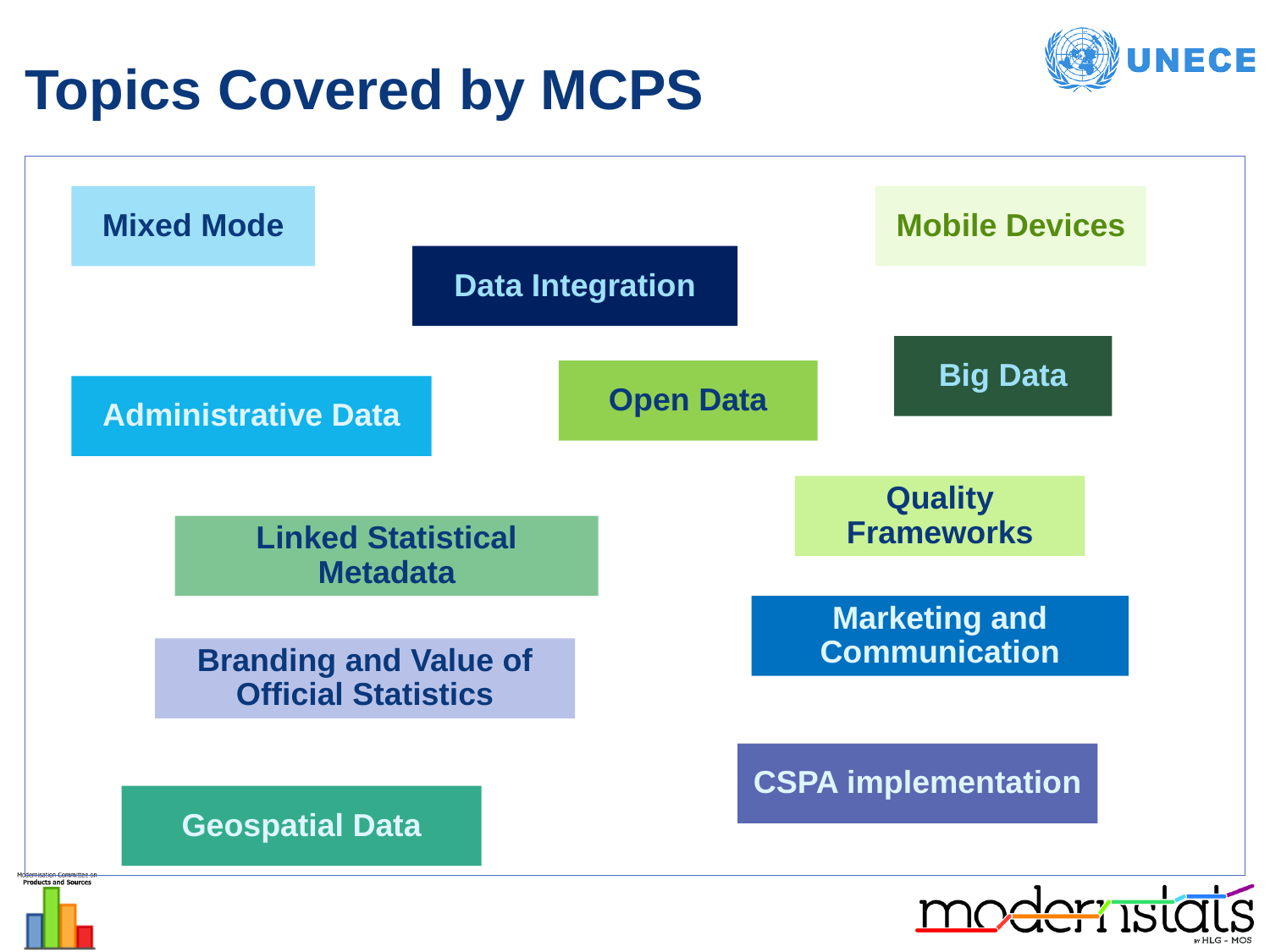

# Topics Covered by MCPS

Mixed Mode
Mobile Devices
Data Integration
Big Data
Open Data
Administrative Data
Quality Frameworks
Linked Statistical Metadata
Marketing and Communication
Branding and Value of Official Statistics
CSPA implementation
Geospatial Data